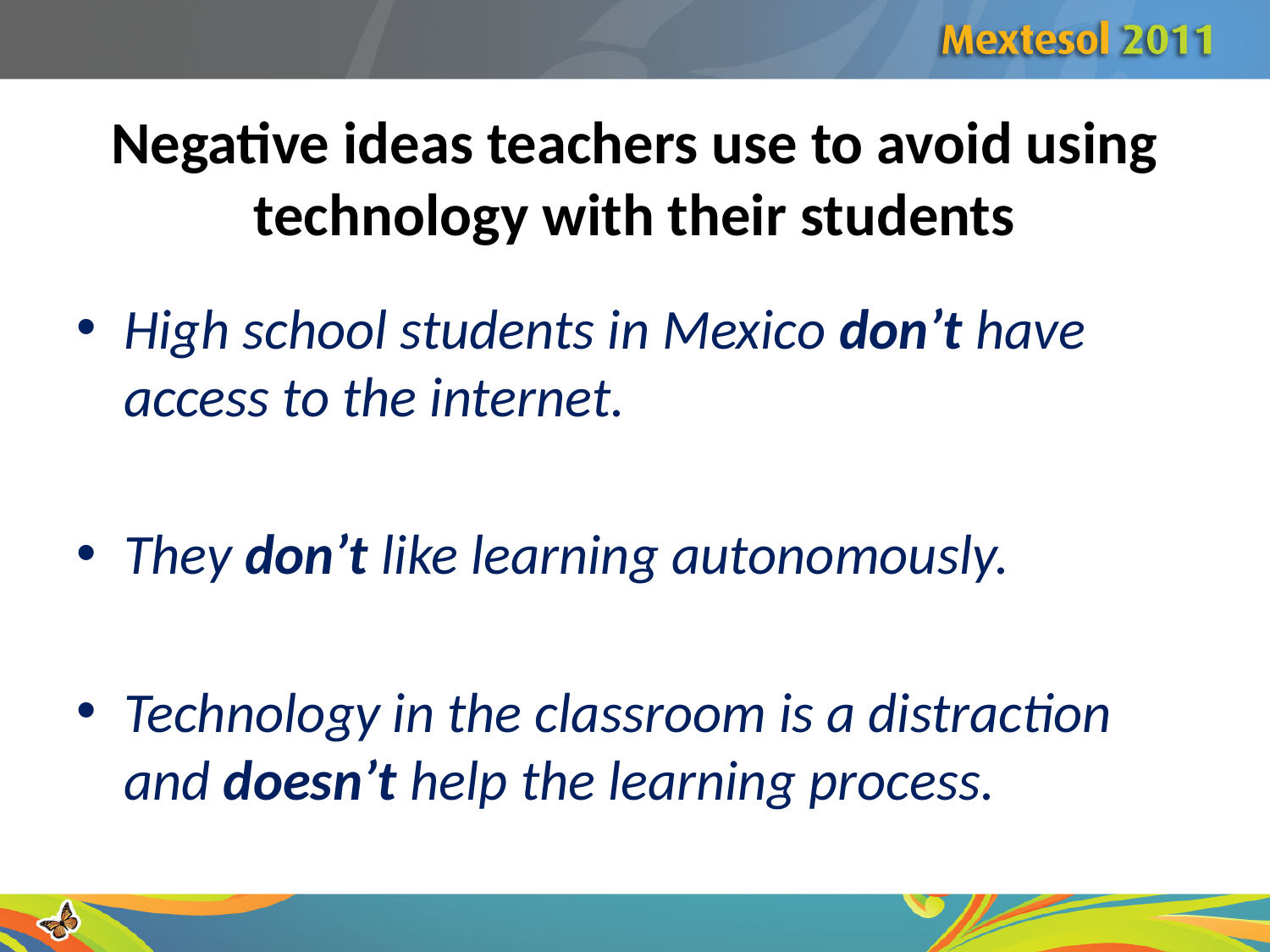

Negative ideas teachers use to avoid using technology with their students
High school students in Mexico don’t have access to the internet.

They don’t like learning autonomously.

Technology in the classroom is a distraction and doesn’t help the learning process.